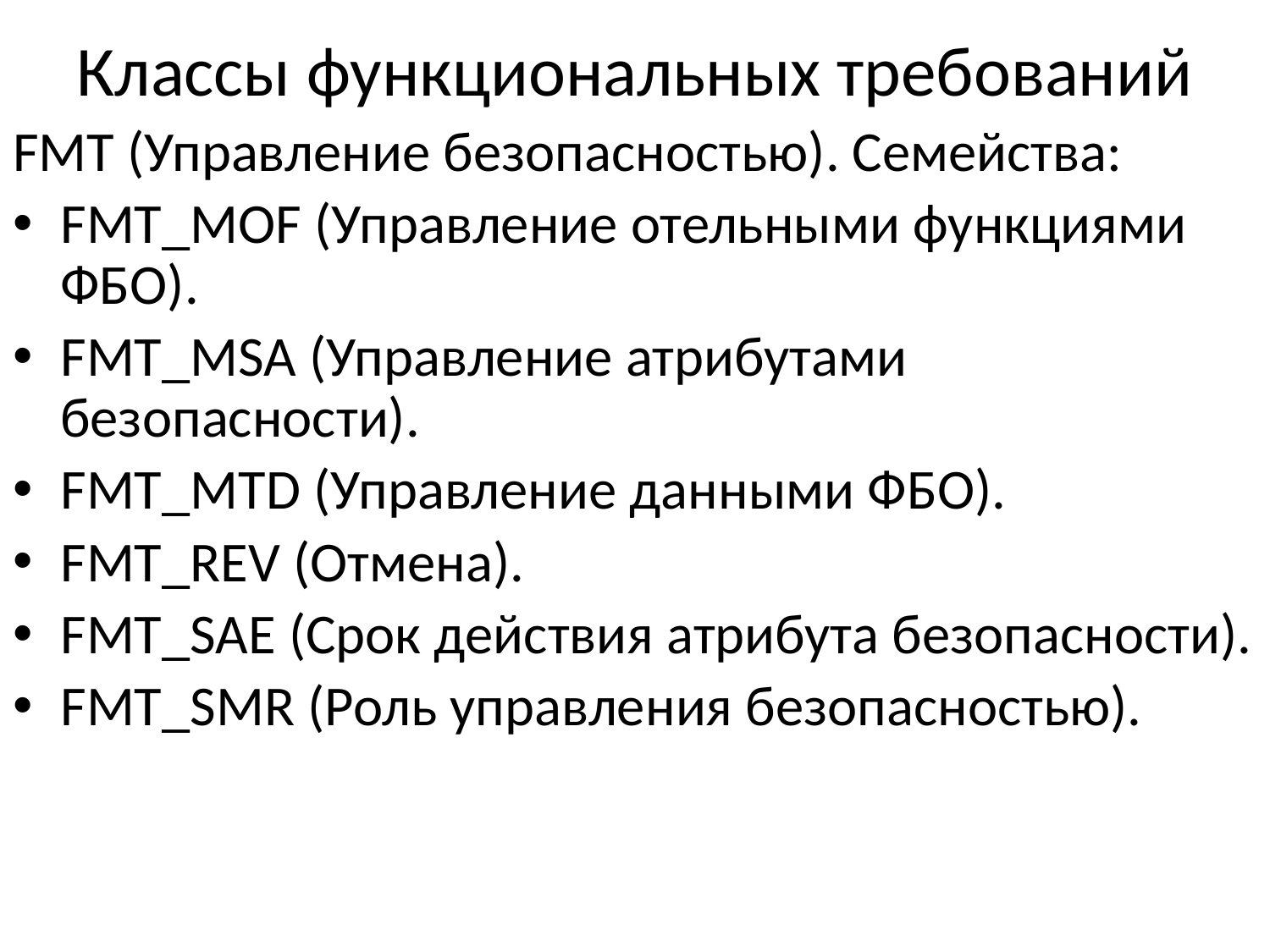

# Классы функциональных требований
FMT (Управление безопасностью). Семейства:
FMT_MOF (Управление отельными функциями ФБО).
FMT_MSA (Управление атрибутами безопасности).
FMT_MTD (Управление данными ФБО).
FMT_REV (Отмена).
FMT_SAE (Срок действия атрибута безопасности).
FMT_SMR (Роль управления безопасностью).